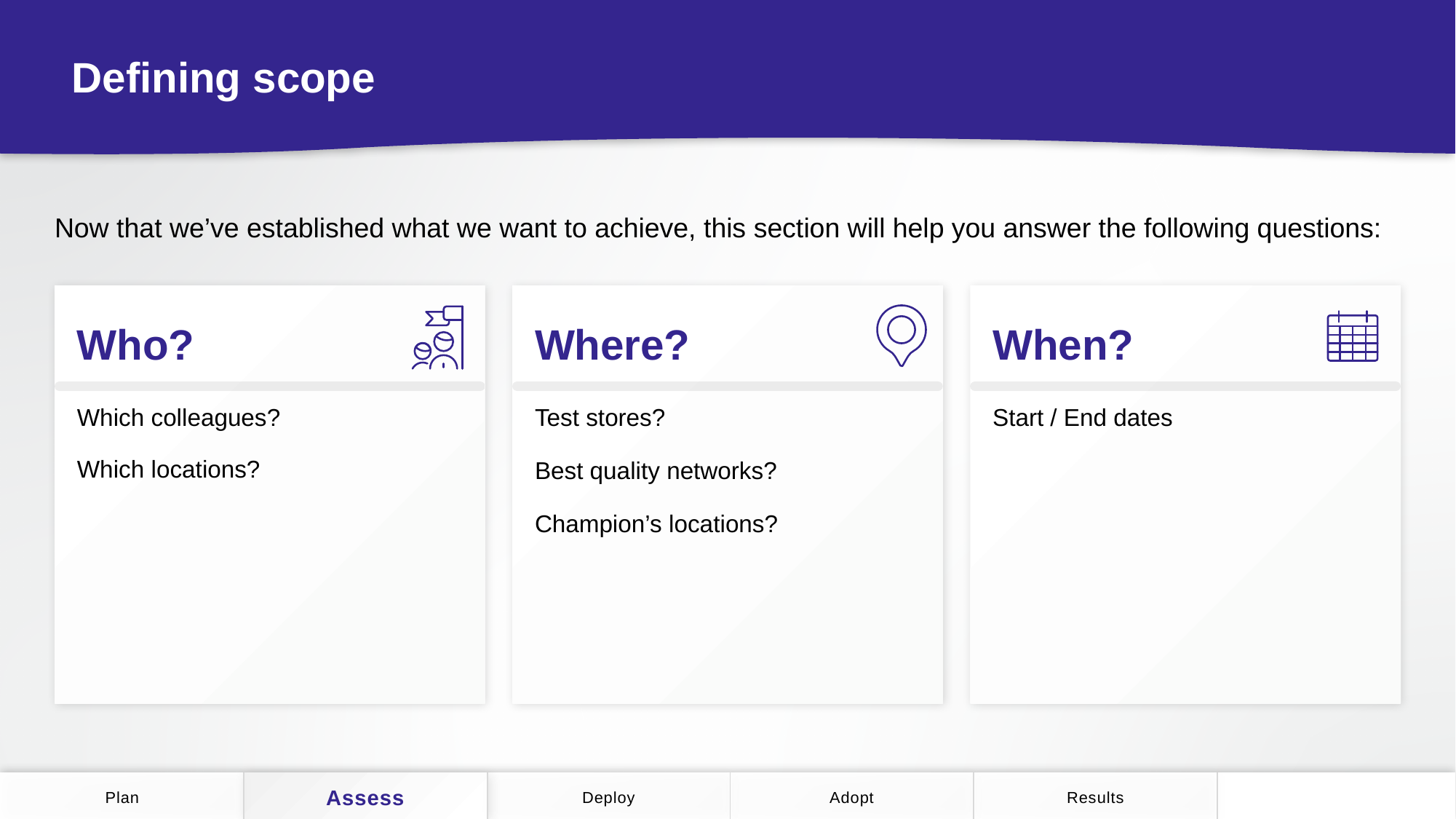

Defining scope

Now that we’ve established what we want to achieve, this section will help you answer the following questions:

When?
Start / End dates
Who?
Which colleagues?
Which locations?
Where?
Test stores?
Best quality networks?
Champion’s locations?